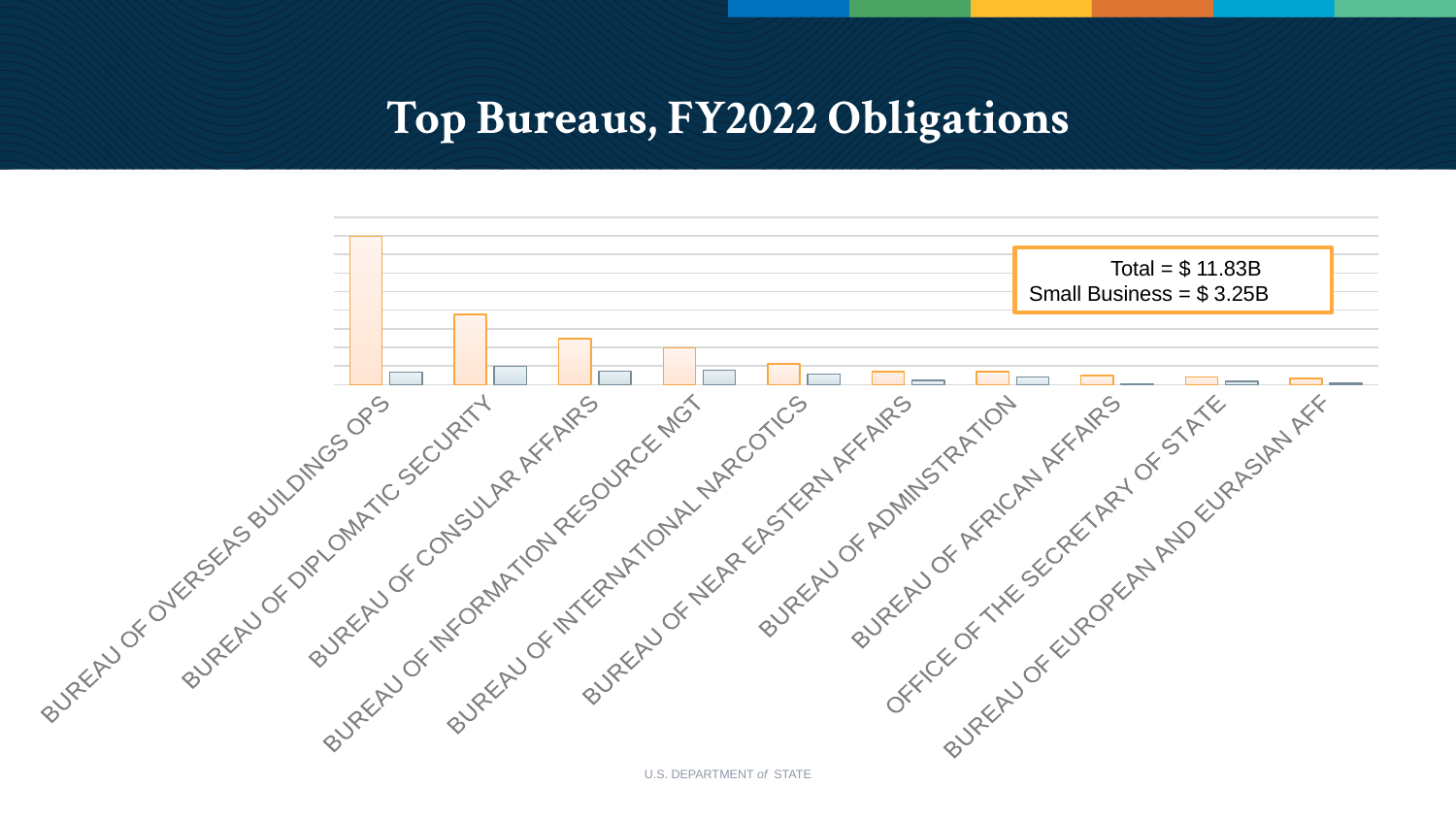

# Top Bureaus, FY2022 Obligations

### Chart

| Category | Total | Small Biz |
|---|---|---|
| BUREAU OF OVERSEAS BUILDINGS OPS | 3986841211.06 | 333491050.57 |
| BUREAU OF DIPLOMATIC SECURITY | 1891990872.25 | 494861191.37 |
| BUREAU OF CONSULAR AFFAIRS | 1233951414.07 | 355922464.7 |
| BUREAU OF INFORMATION RESOURCE MGT | 985154620.25 | 383368628.59 |
| BUREAU OF INTERNATIONAL NARCOTICS | 557244917.31 | 280516050.19 |
| BUREAU OF NEAR EASTERN AFFAIRS | 353951108.04 | 108232618.12 |
| BUREAU OF ADMINSTRATION | 351808410.11 | 203365896.4 |
| BUREAU OF AFRICAN AFFAIRS | 241657673.92 | 25894327.56 |
| OFFICE OF THE SECRETARY OF STATE | 201973376.15 | 82213873.45 |
| BUREAU OF EUROPEAN AND EURASIAN AFF | 166499116.75 | 33282769.54 |
              Total = $ 11.83B
Small Business = $ 3.25B